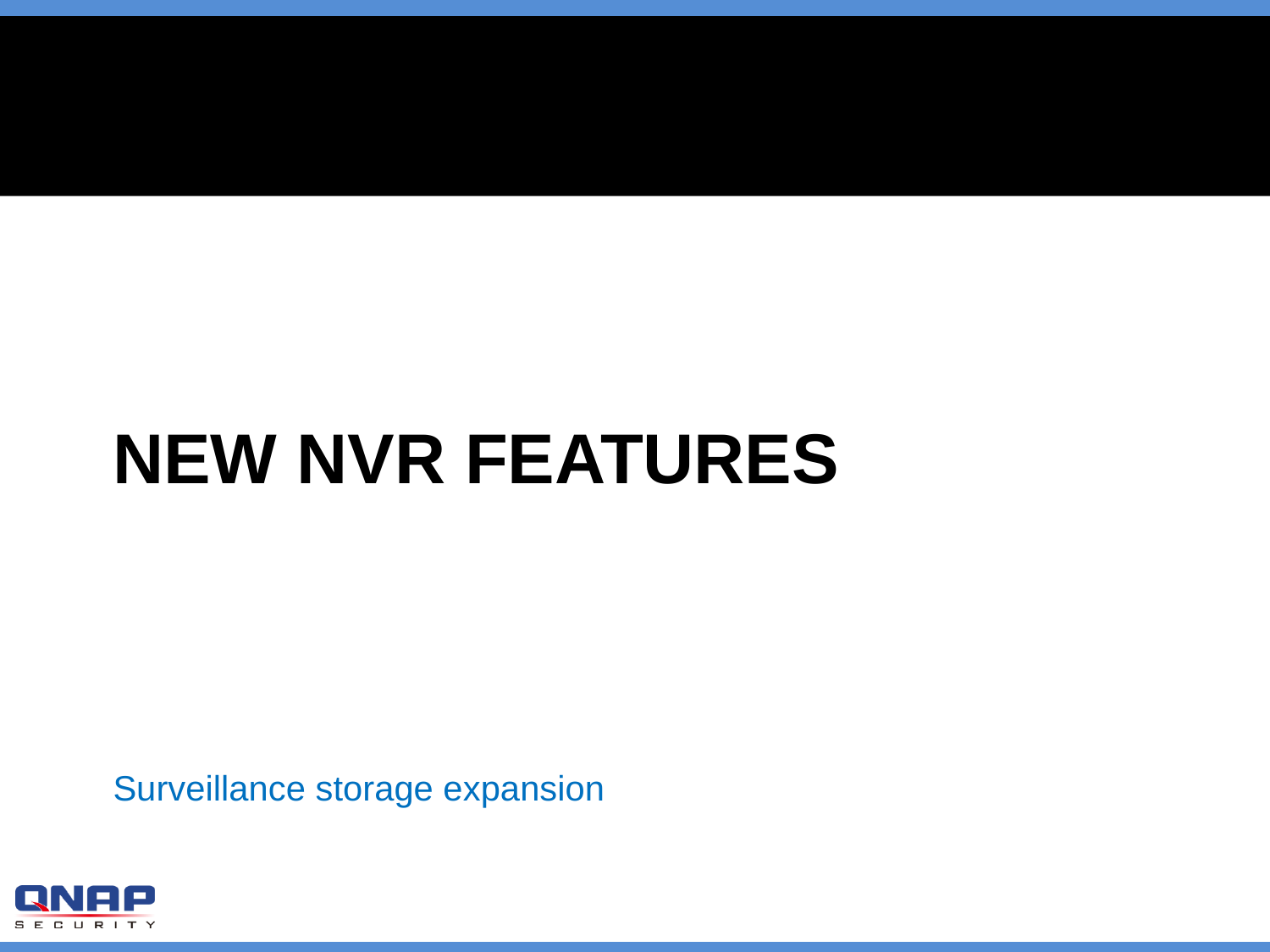

# New NVR Features
Surveillance storage expansion